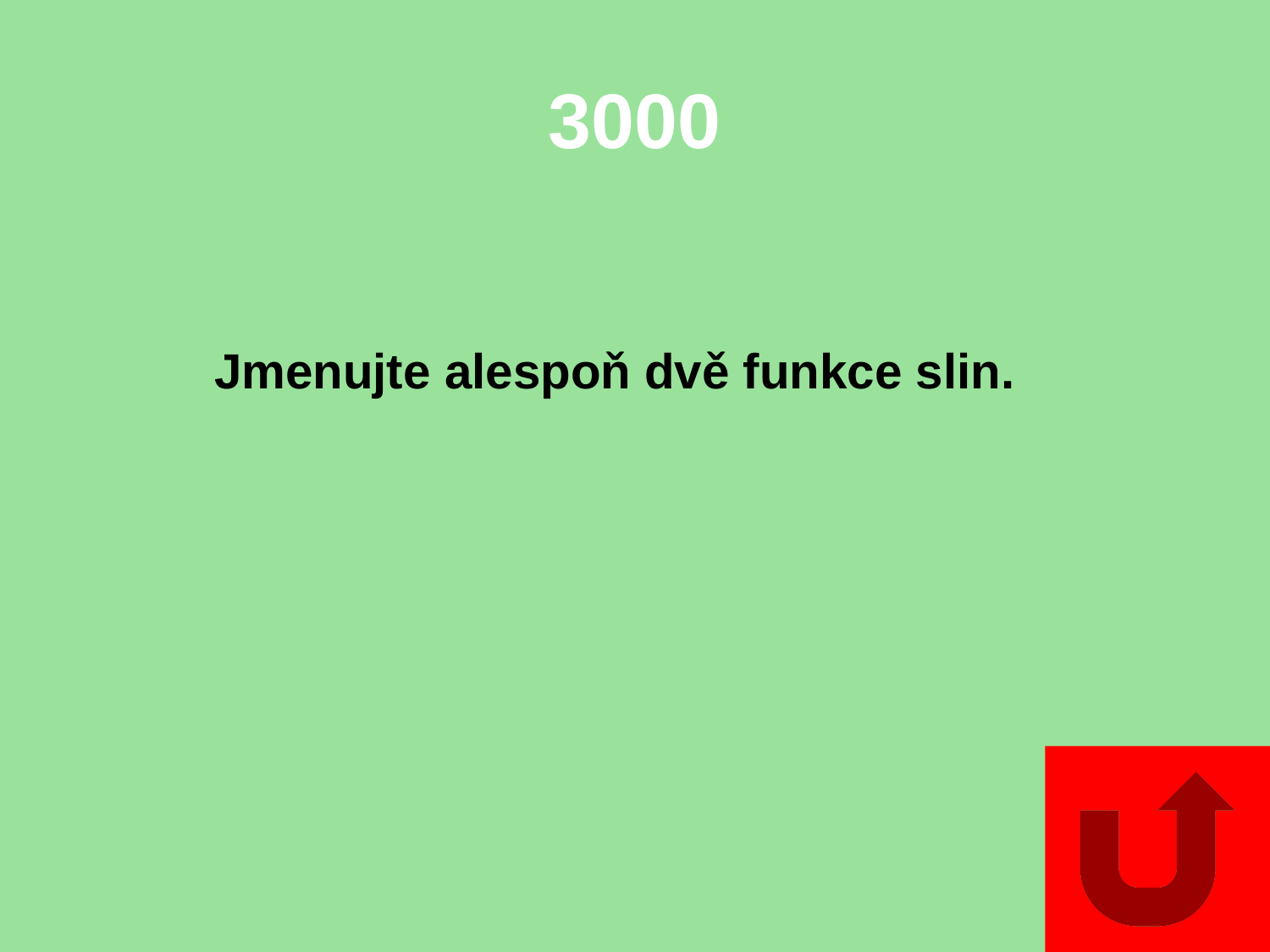

# 3000
Jmenujte alespoň dvě funkce slin.